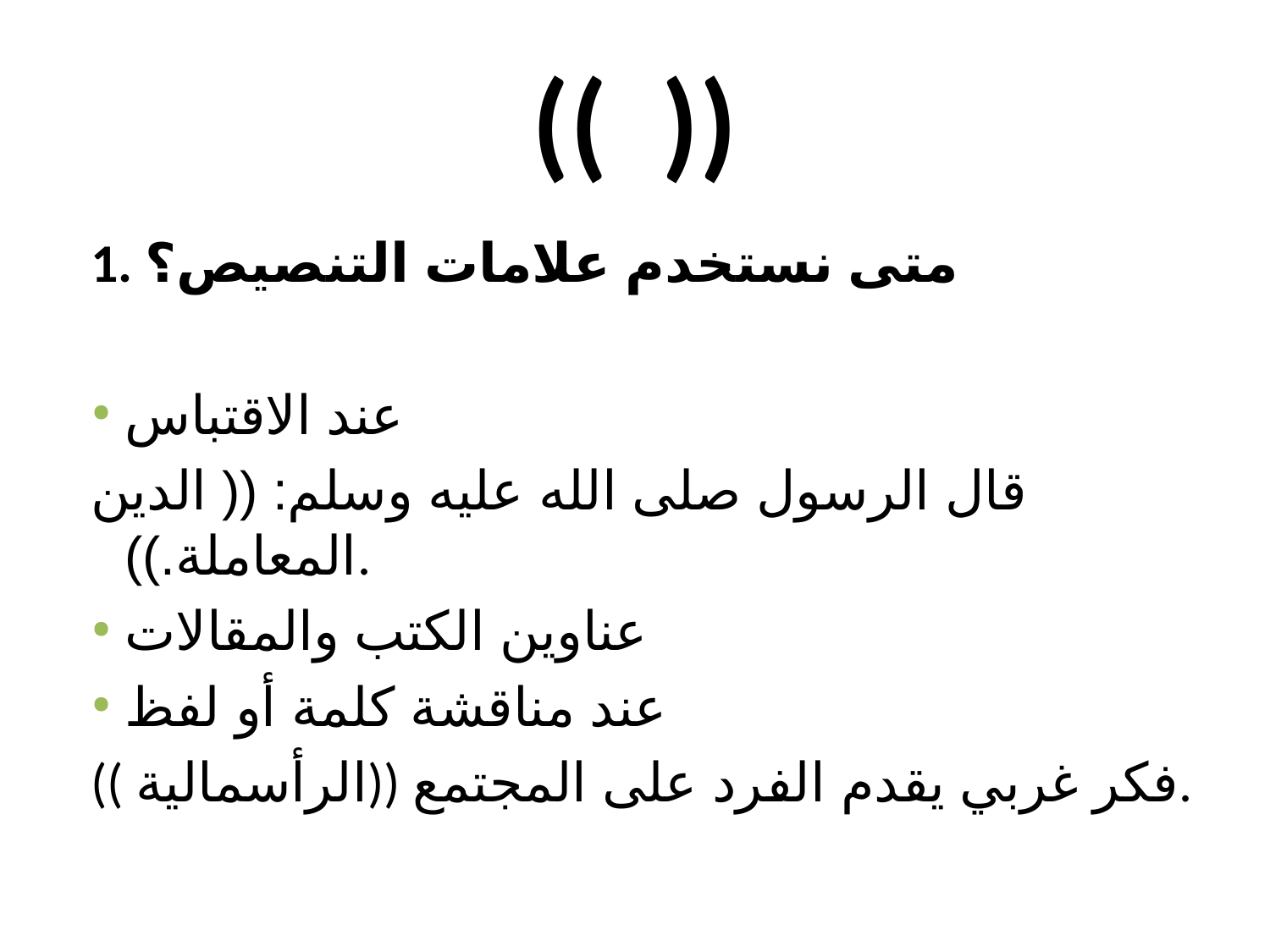

# ((  ))
1. متى نستخدم علامات التنصيص؟

عند الاقتباس
قال الرسول صلى الله عليه وسلم: (( الدين المعاملة.)).
عناوين الكتب والمقالات
عند مناقشة كلمة أو لفظ
(( الرأسمالية)) فكر غربي يقدم الفرد على المجتمع.